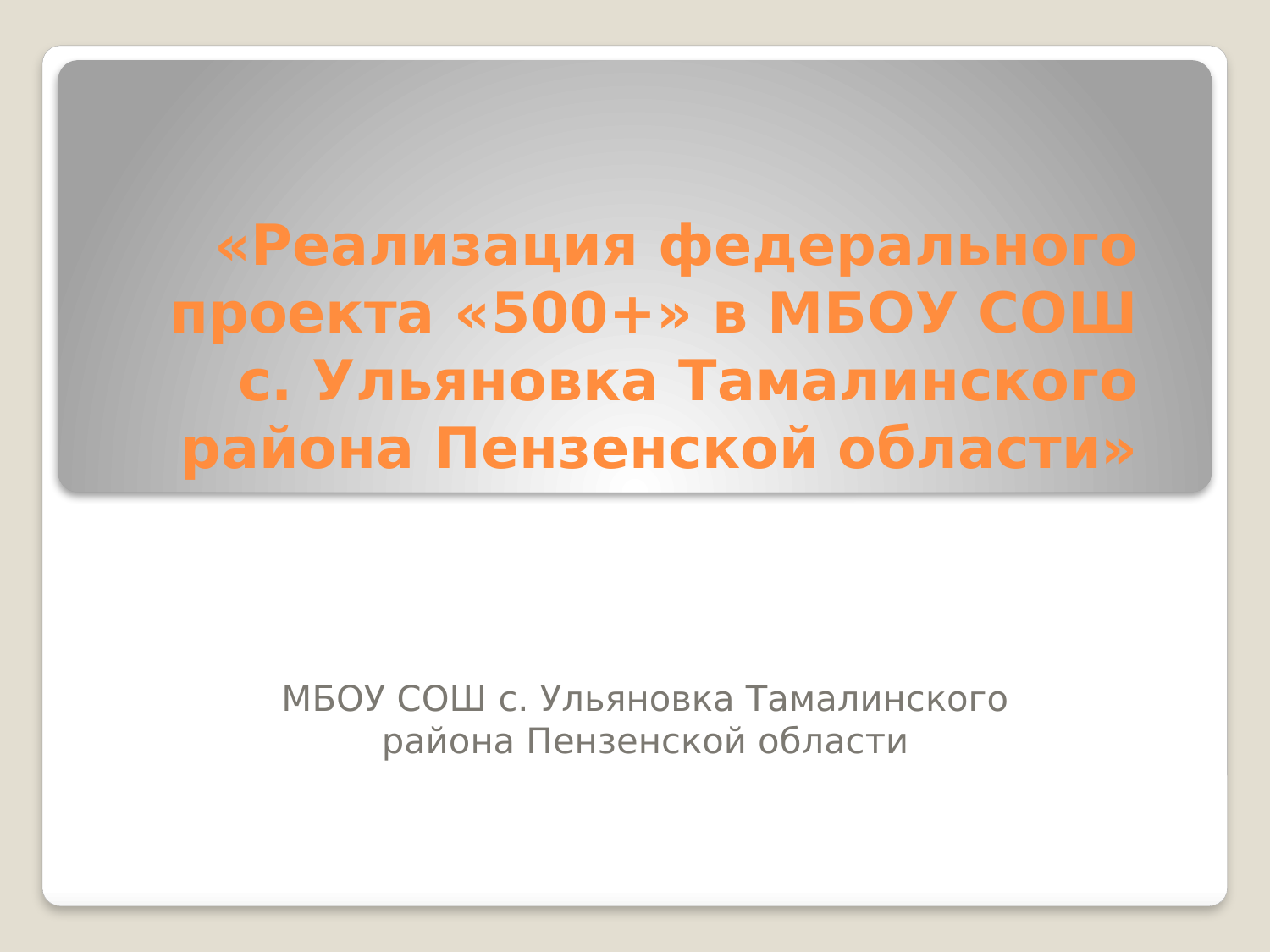

# «Реализация федерального проекта «500+» в МБОУ СОШ с. Ульяновка Тамалинского района Пензенской области»
МБОУ СОШ с. Ульяновка Тамалинского района Пензенской области